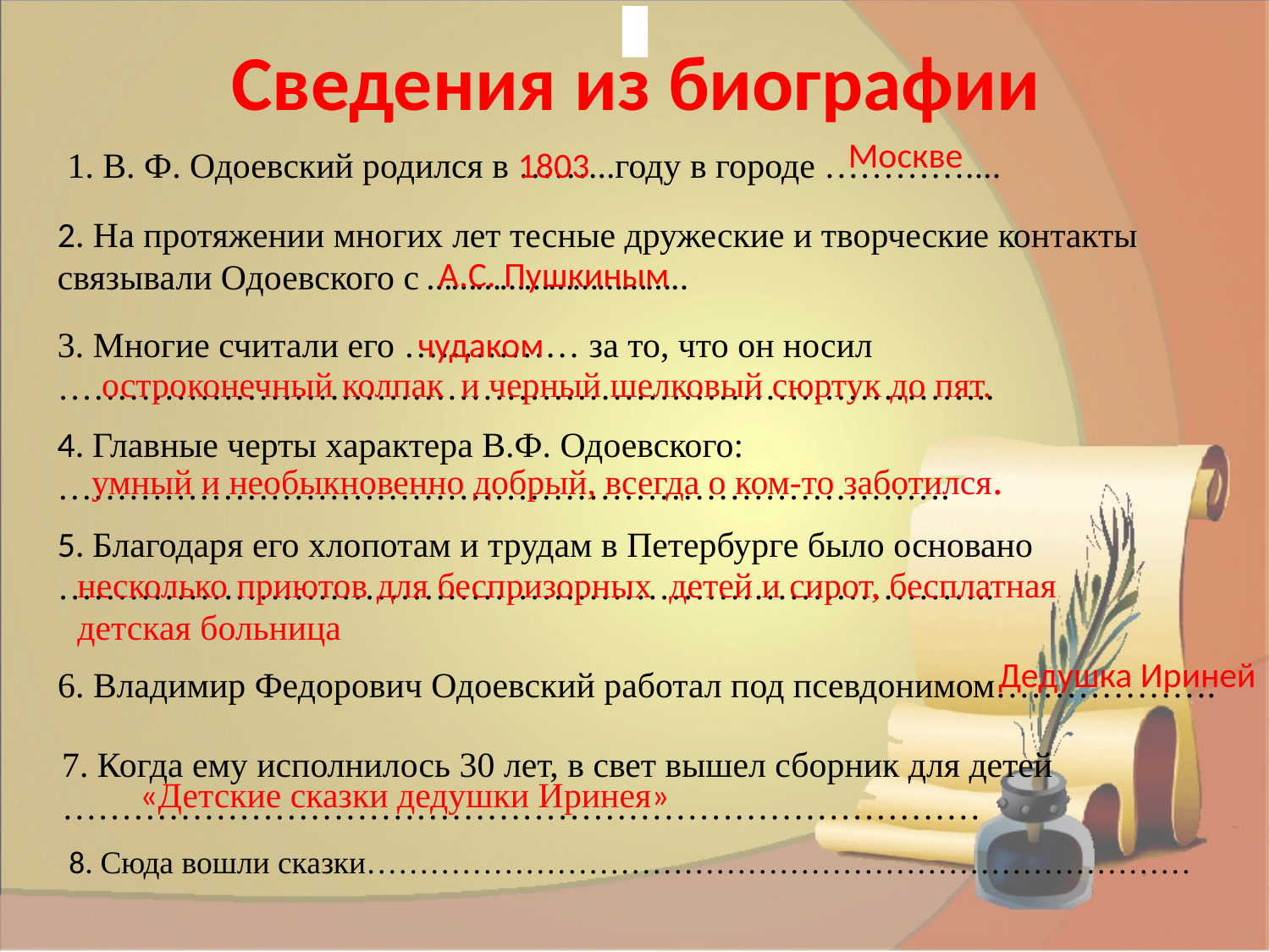

# Сведения из биографии

Москве
1. В. Ф. Одоевский родился в ……...году в городе …………....
1803
2. На протяжении многих лет тесные дружеские и творческие контакты связывали Одоевского с …………………………..
А.С. Пушкиным
3. Многие считали его …………… за то, что он носил ……………………………………………………………………..
чудаком
остроконечный колпак  и черный шелковый сюртук до пят.

4. Главные черты характера В.Ф. Одоевского:
………………………………………………………………….

умный и необыкновенно добрый, всегда о ком-то заботился.
5. Благодаря его хлопотам и трудам в Петербурге было основано
……………………………………………………………………..
несколько приютов для беспризорных  детей и сирот, бесплатная
детская больница
Дедушка Ириней
6. Владимир Федорович Одоевский работал под псевдонимом……………….
7. Когда ему исполнилось 30 лет, в свет вышел сборник для детей
……………………………………………………………………
«Детские сказки дедушки Иринея»
8. Сюда вошли сказки……………………………………………………………………